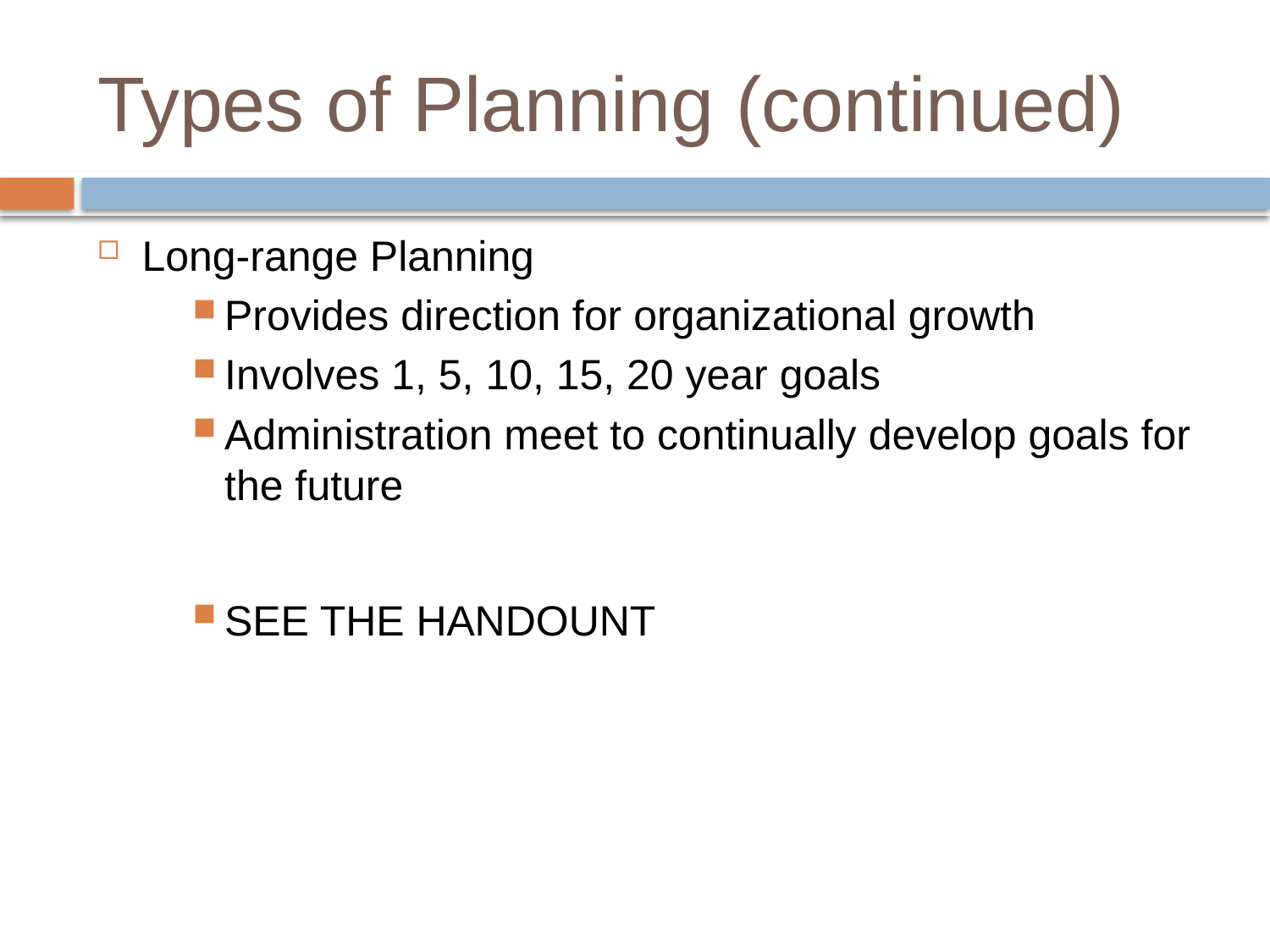

# Types of Planning (continued)
Long-range Planning
Provides direction for organizational growth
Involves 1, 5, 10, 15, 20 year goals
Administration meet to continually develop goals for the future

SEE THE HANDOUNT